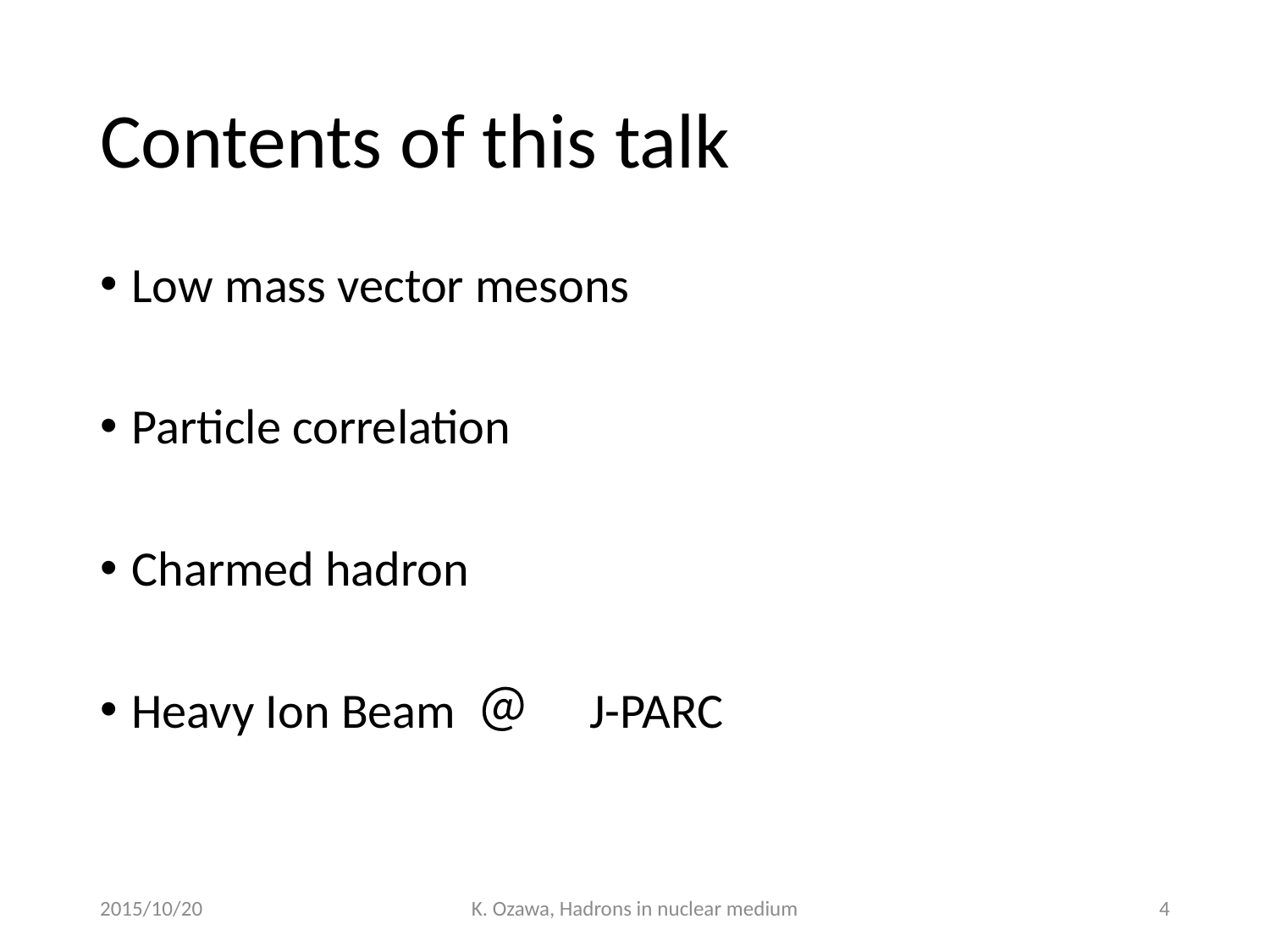

# Contents of this talk
Low mass vector mesons

Particle correlation

Charmed hadron

Heavy Ion Beam ＠　J-PARC
2015/10/20
K. Ozawa, Hadrons in nuclear medium
4